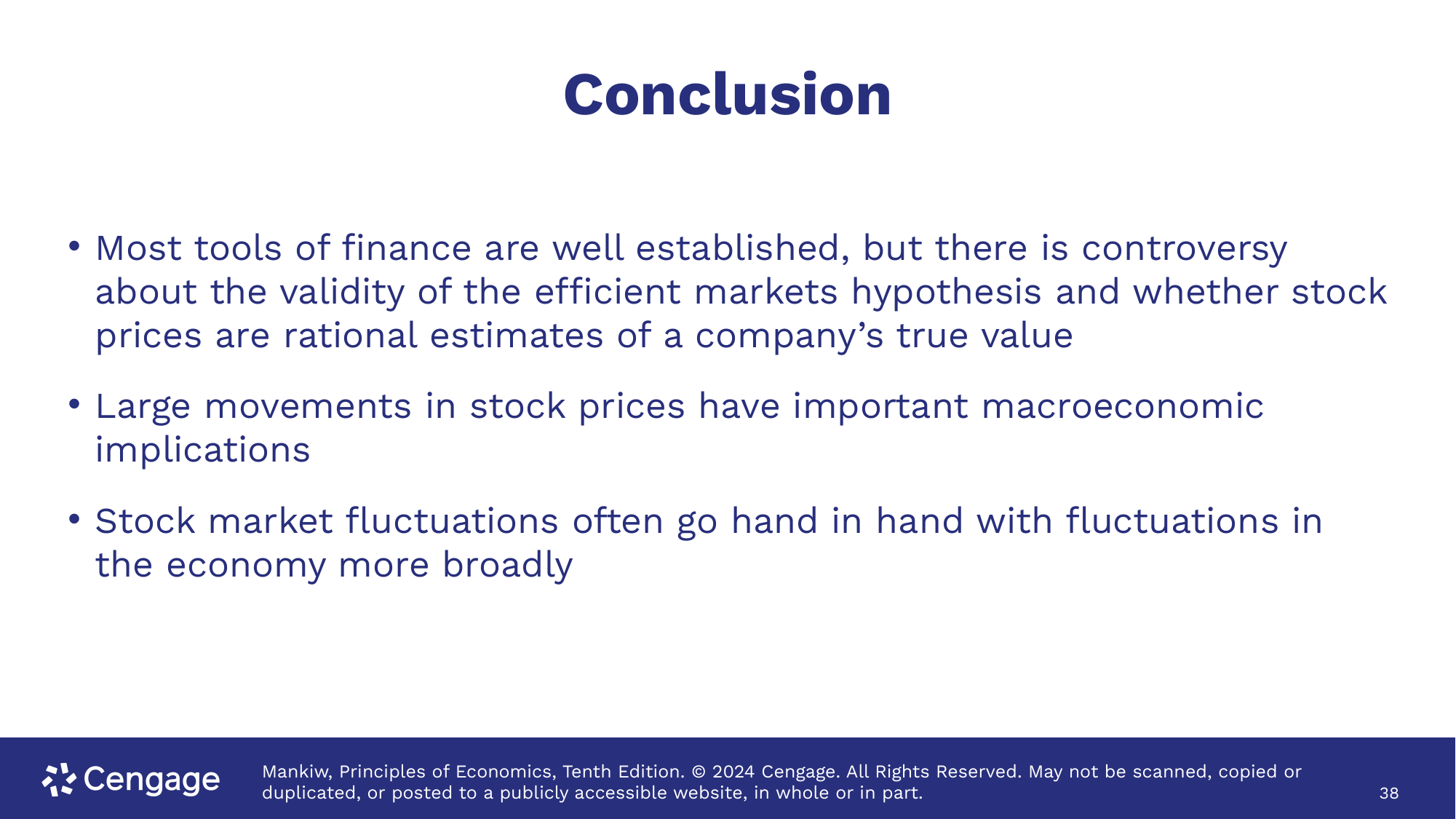

# Conclusion
Most tools of finance are well established, but there is controversy about the validity of the efficient markets hypothesis and whether stock prices are rational estimates of a company’s true value
Large movements in stock prices have important macroeconomic implications
Stock market fluctuations often go hand in hand with fluctuations in the economy more broadly